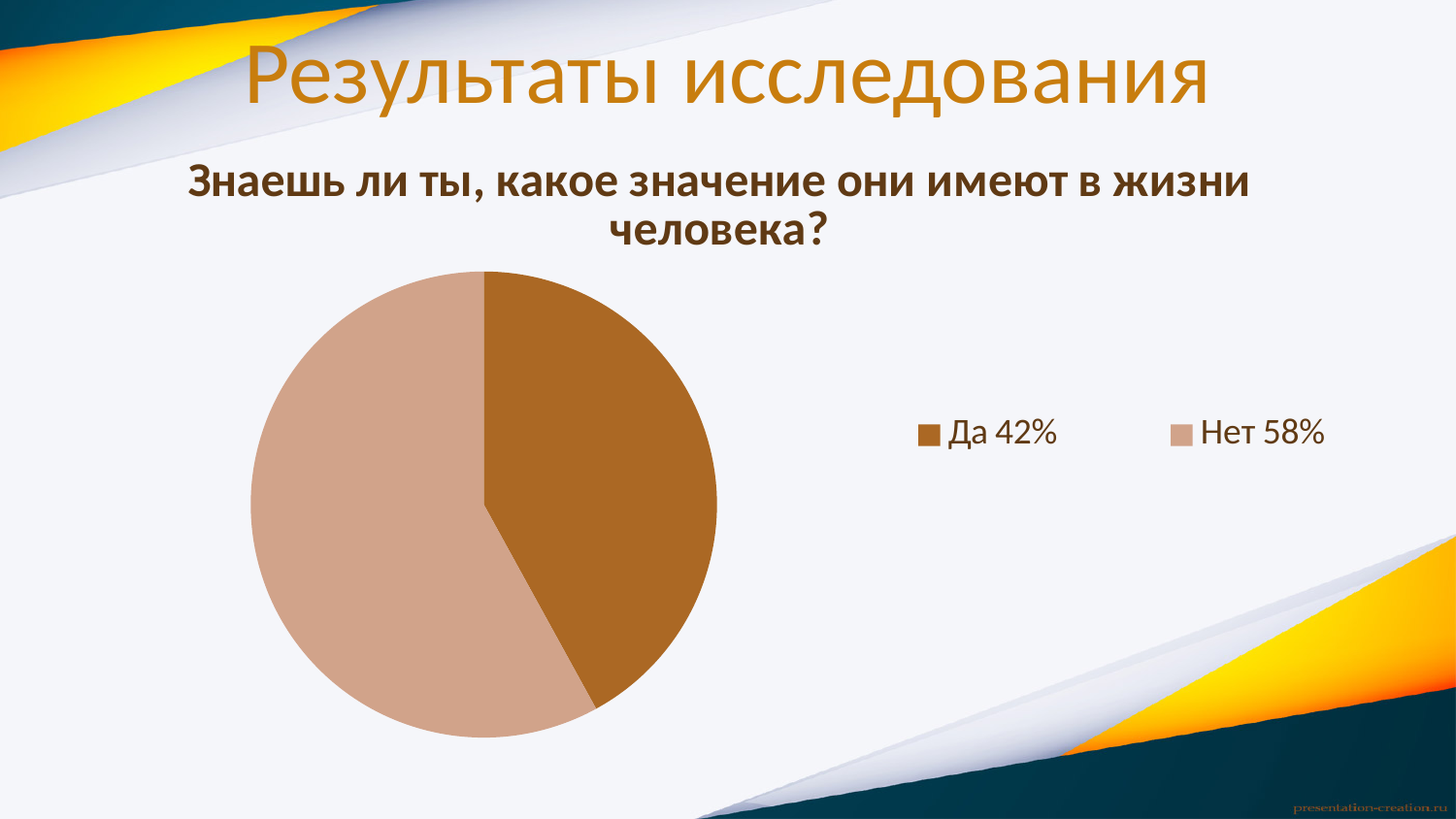

# Результаты исследования

### Chart: Знаешь ли ты, какое значение они имеют в жизни человека?

| Category | Места проживания |  |
|---|---|---|
| Да 42% | 0.4200000000000002 | None |
| Нет 58% | 0.5800000000000001 | None |